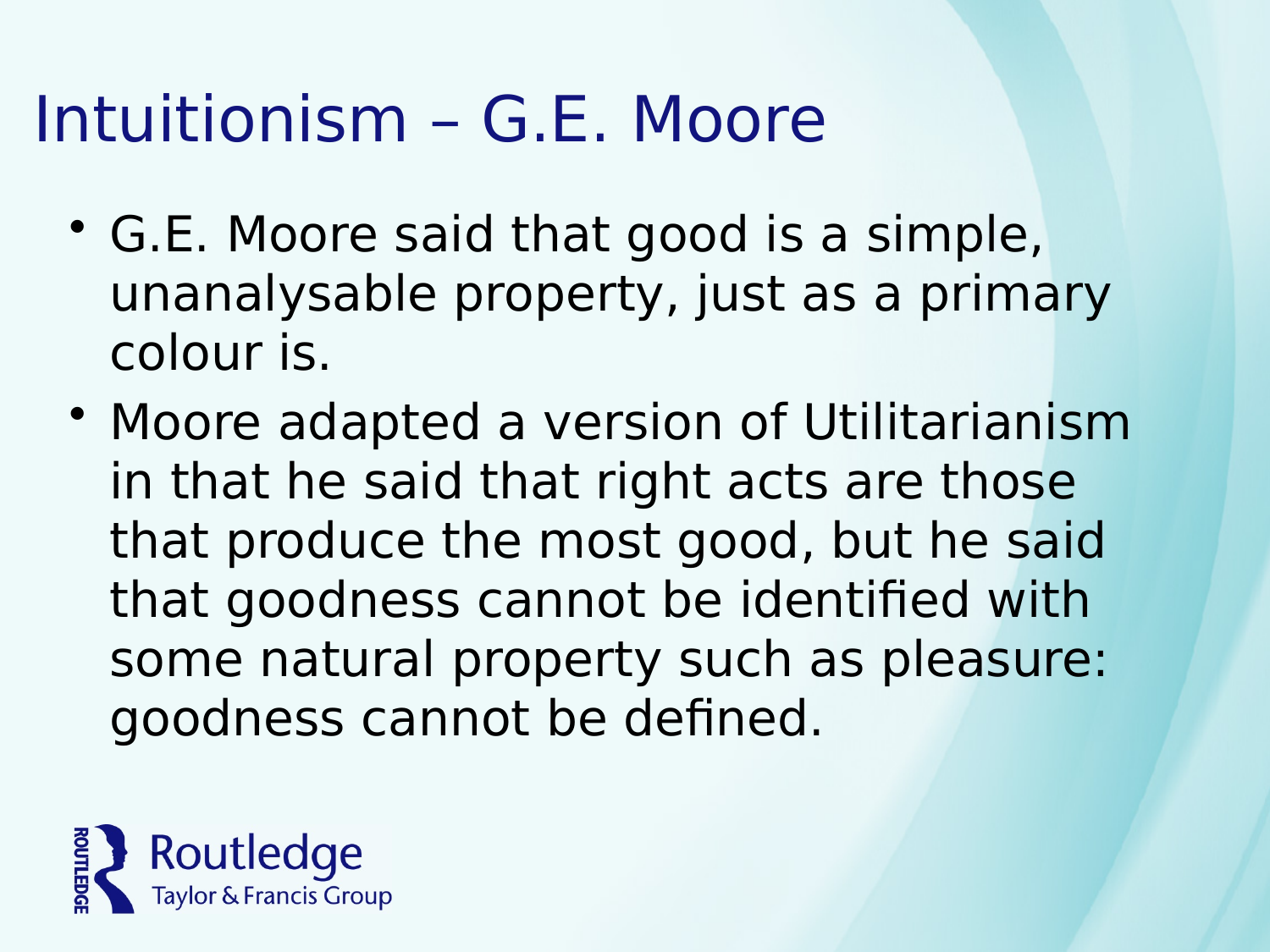

# Intuitionism – G.E. Moore
G.E. Moore said that good is a simple, unanalysable property, just as a primary colour is.
Moore adapted a version of Utilitarianism in that he said that right acts are those that produce the most good, but he said that goodness cannot be identified with some natural property such as pleasure: goodness cannot be defined.